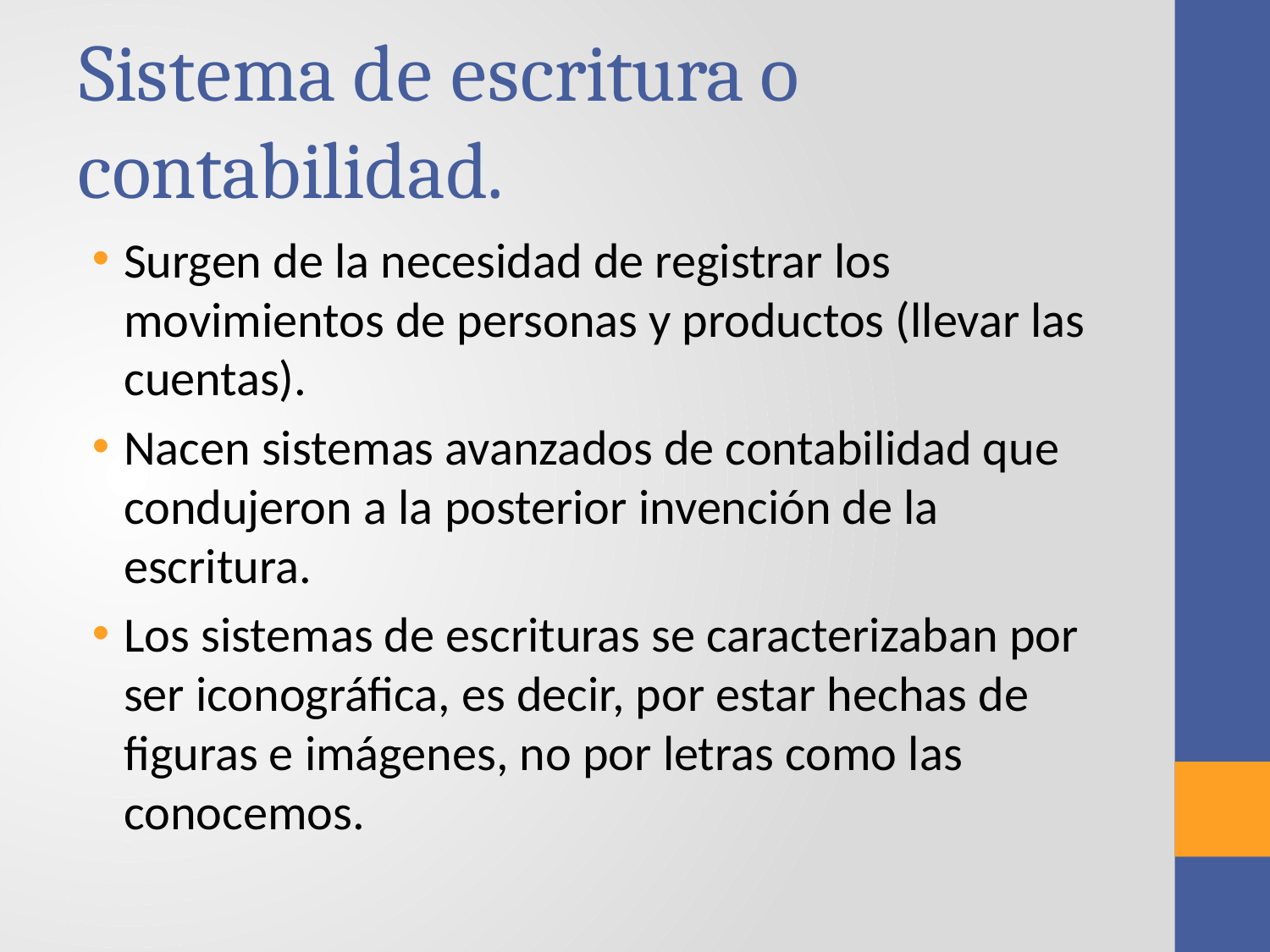

# Sistema de escritura o contabilidad.
Surgen de la necesidad de registrar los movimientos de personas y productos (llevar las cuentas).
Nacen sistemas avanzados de contabilidad que condujeron a la posterior invención de la escritura.
Los sistemas de escrituras se caracterizaban por ser iconográfica, es decir, por estar hechas de figuras e imágenes, no por letras como las conocemos.